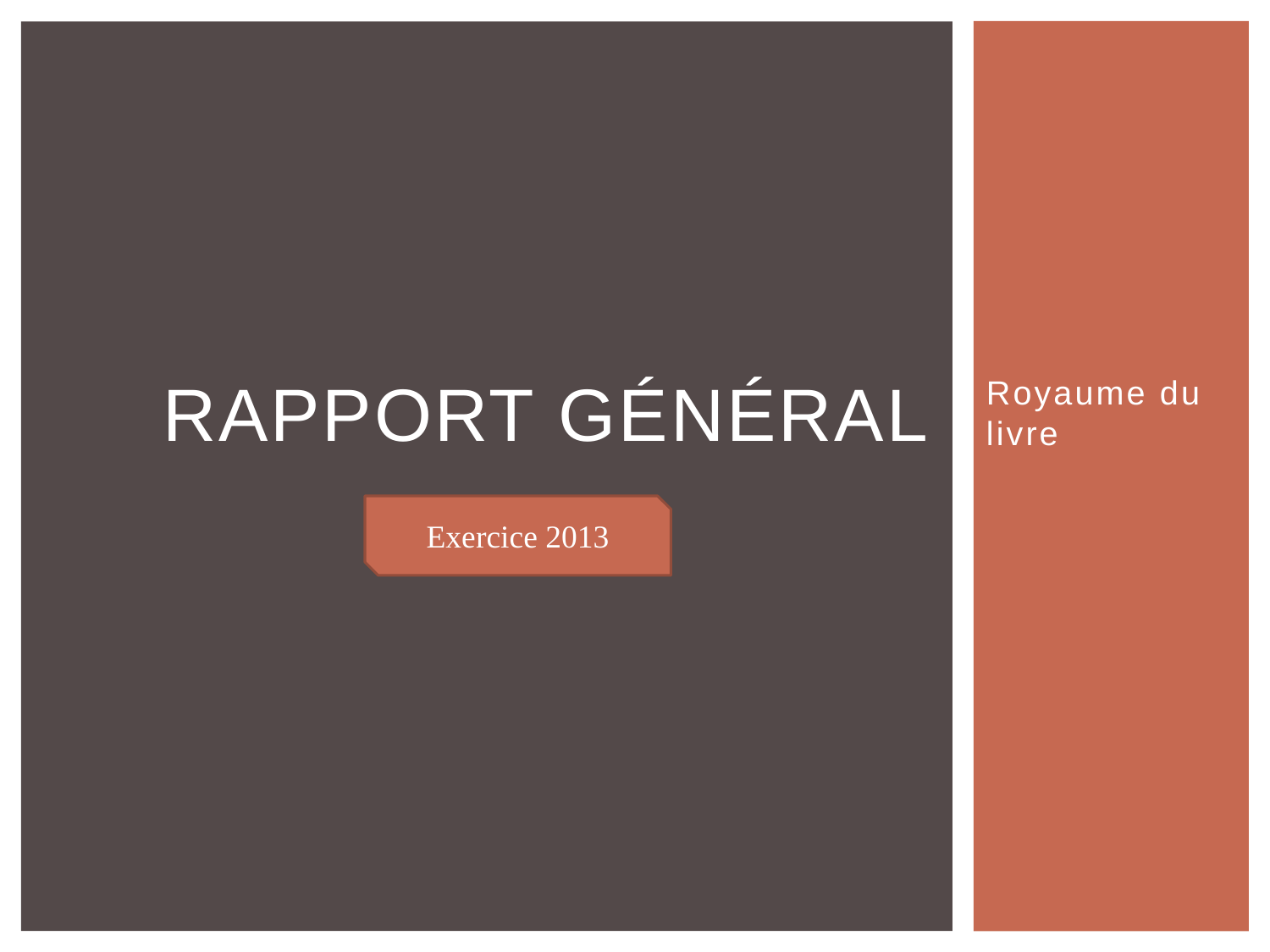

# Rapport général
Royaume du livre
Exercice 2013